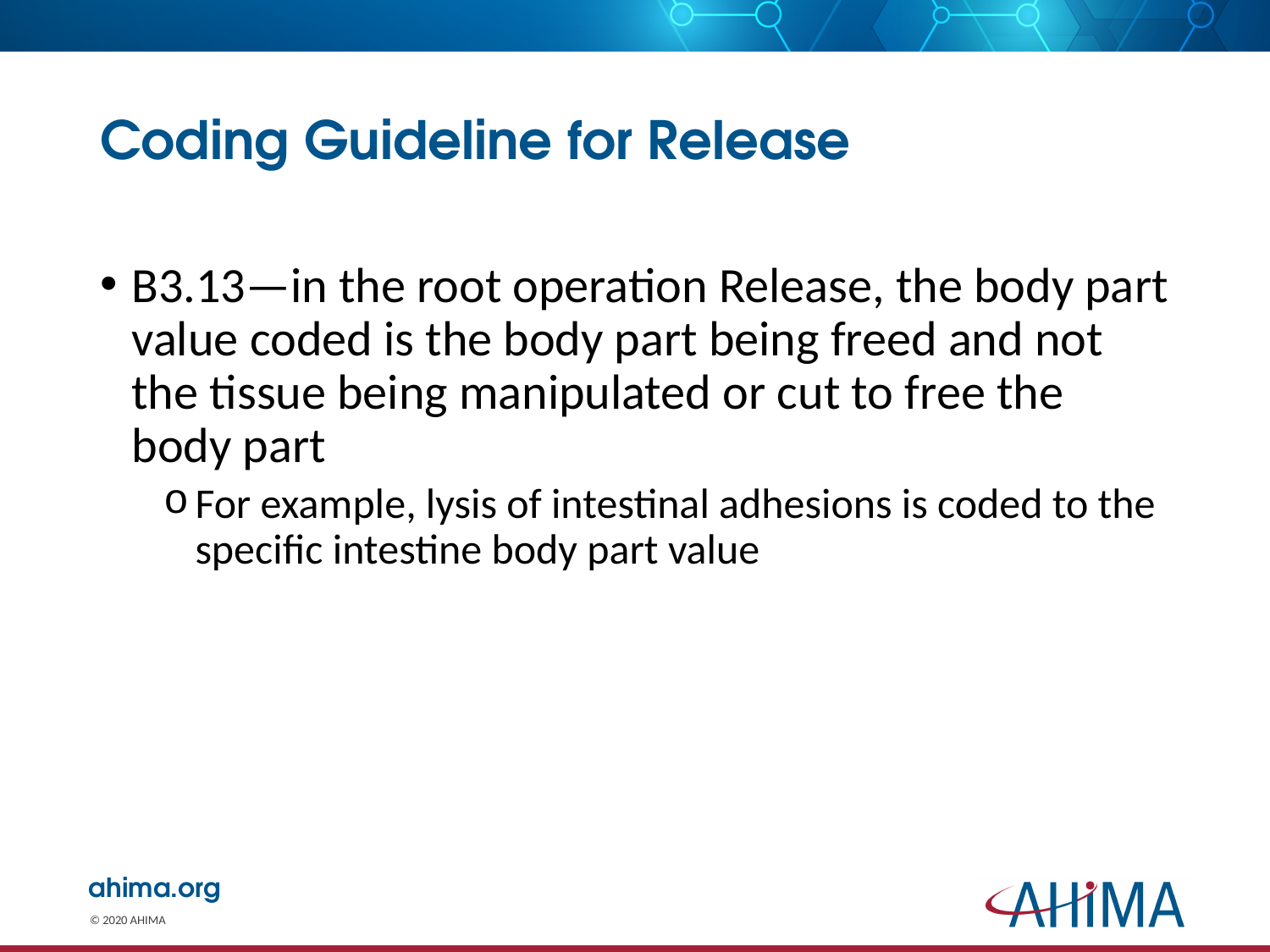

# Coding Guideline for Release
B3.13—in the root operation Release, the body part value coded is the body part being freed and not the tissue being manipulated or cut to free the body part
For example, lysis of intestinal adhesions is coded to the specific intestine body part value